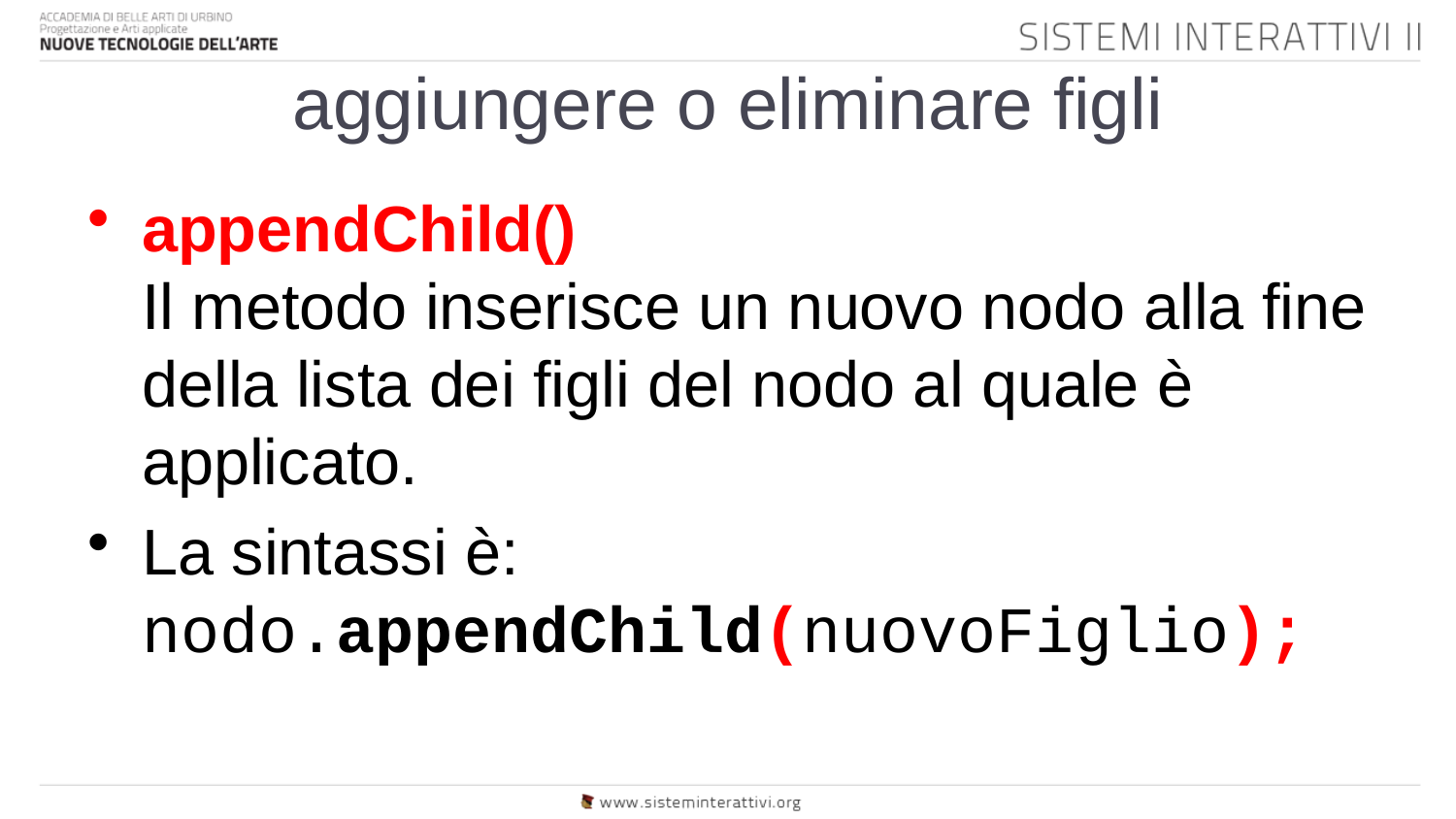

# aggiungere o eliminare figli
appendChild()
Il metodo inserisce un nuovo nodo alla fine della lista dei figli del nodo al quale è applicato.
La sintassi è:
nodo.appendChild(nuovoFiglio);